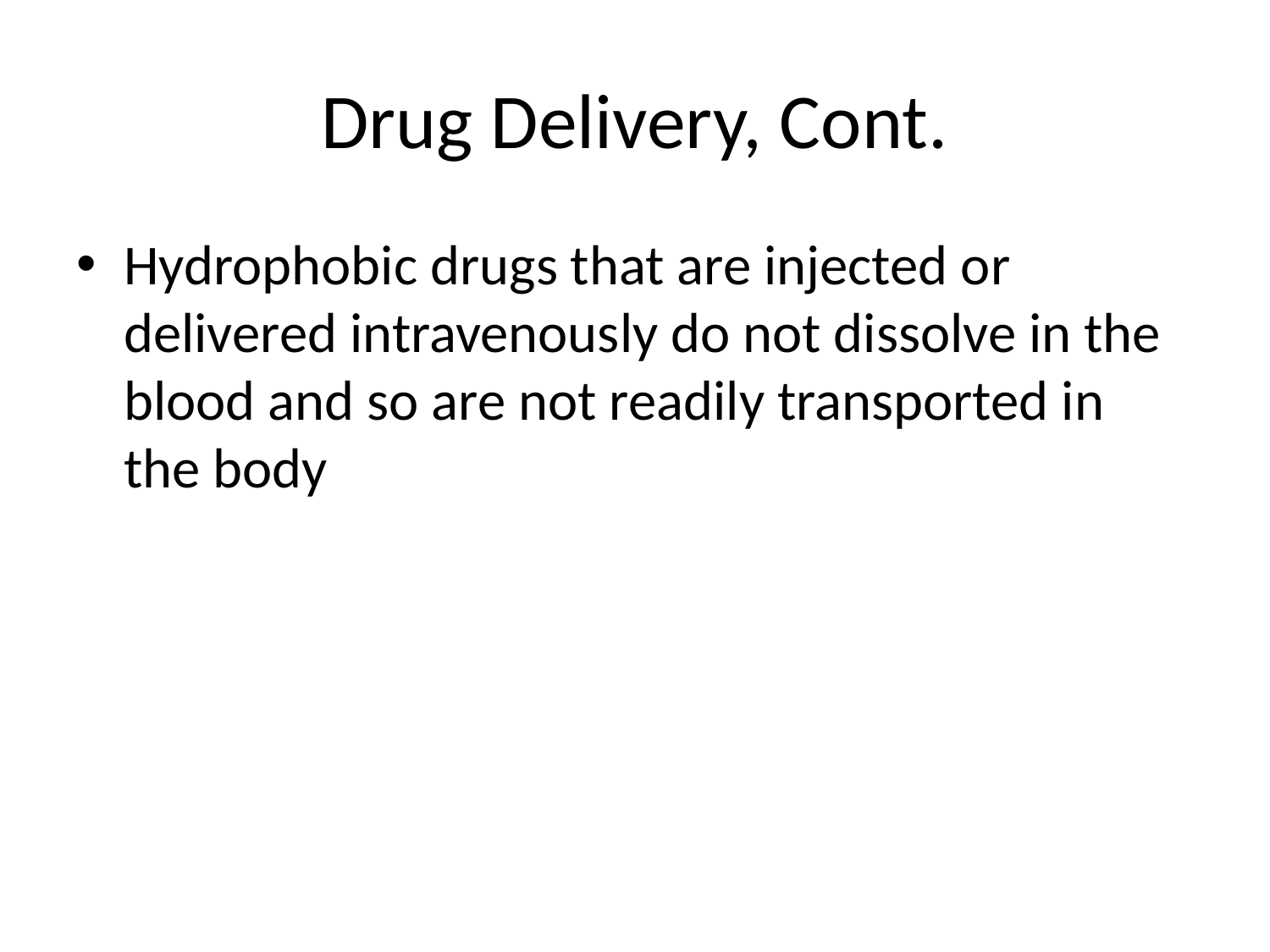

# Drug Delivery, Cont.
Hydrophobic drugs that are injected or delivered intravenously do not dissolve in the blood and so are not readily transported in the body